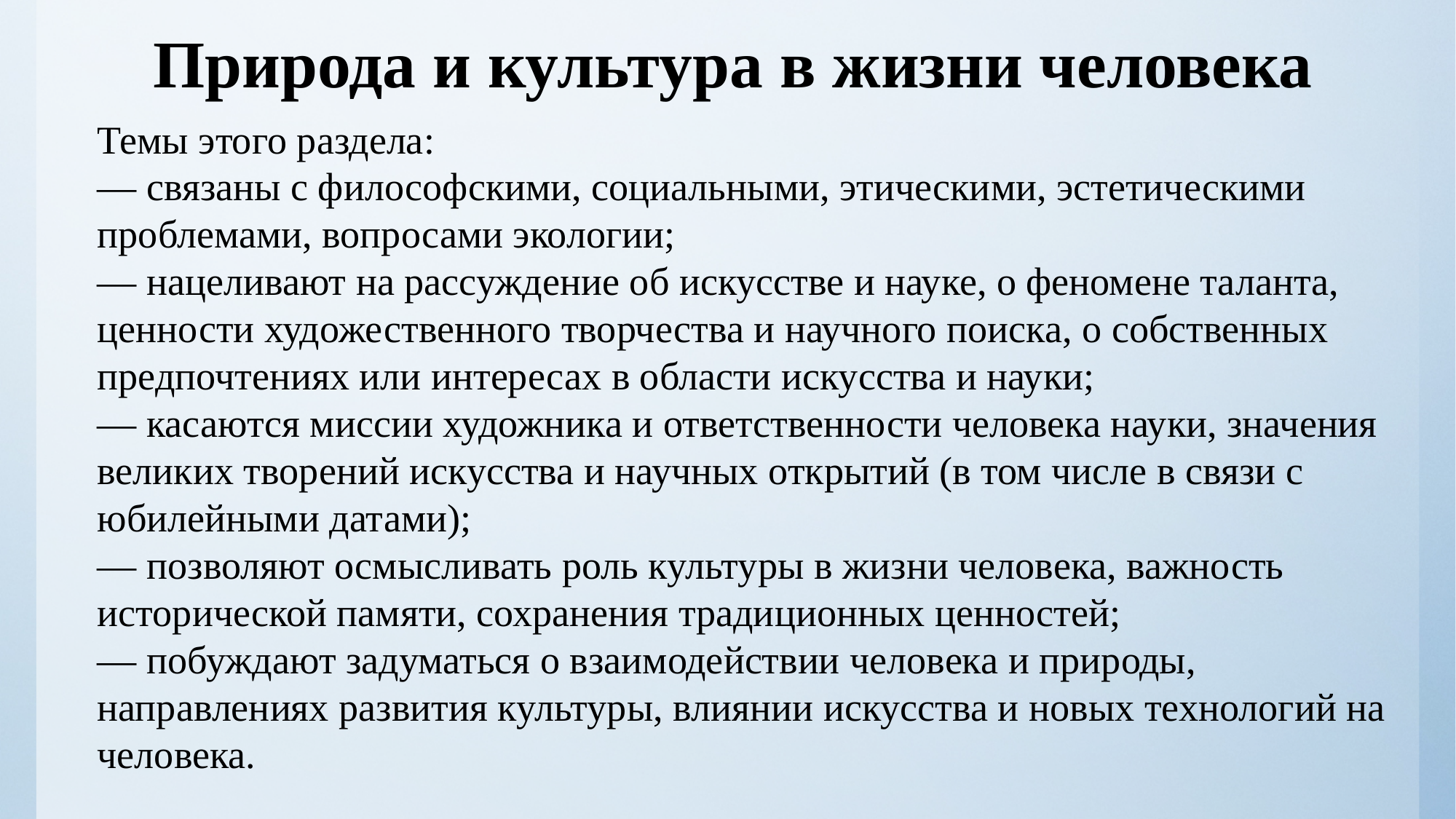

# Природа и культура в жизни человека
Темы этого раздела:
— связаны с философскими, социальными, этическими, эстетическими проблемами, вопросами экологии;
— нацеливают на рассуждение об искусстве и науке, о феномене таланта, ценности художественного творчества и научного поиска, о собственных предпочтениях или интересах в области искусства и науки;
— касаются миссии художника и ответственности человека науки, значения великих творений искусства и научных открытий (в том числе в связи с юбилейными датами);
— позволяют осмысливать роль культуры в жизни человека, важность исторической памяти, сохранения традиционных ценностей;
— побуждают задуматься о взаимодействии человека и природы, направлениях развития культуры, влиянии искусства и новых технологий на человека.